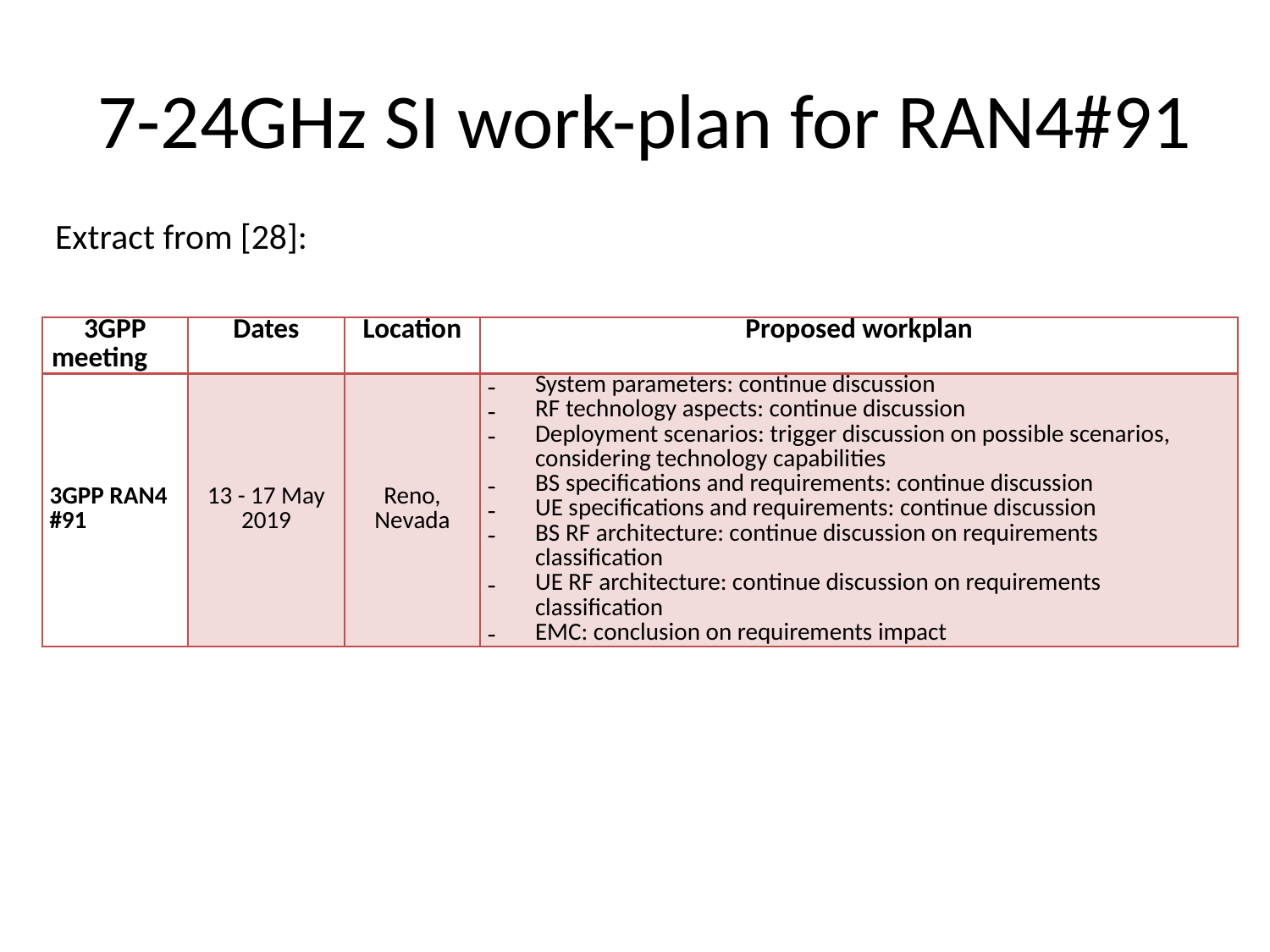

# 7-24GHz SI work-plan for RAN4#91

Extract from [28]:
| 3GPP meeting | Dates | Location | Proposed workplan |
| --- | --- | --- | --- |
| 3GPP RAN4 #91 | 13 - 17 May 2019 | Reno, Nevada | System parameters: continue discussion RF technology aspects: continue discussion Deployment scenarios: trigger discussion on possible scenarios, considering technology capabilities BS specifications and requirements: continue discussion UE specifications and requirements: continue discussion BS RF architecture: continue discussion on requirements classification UE RF architecture: continue discussion on requirements classification EMC: conclusion on requirements impact |